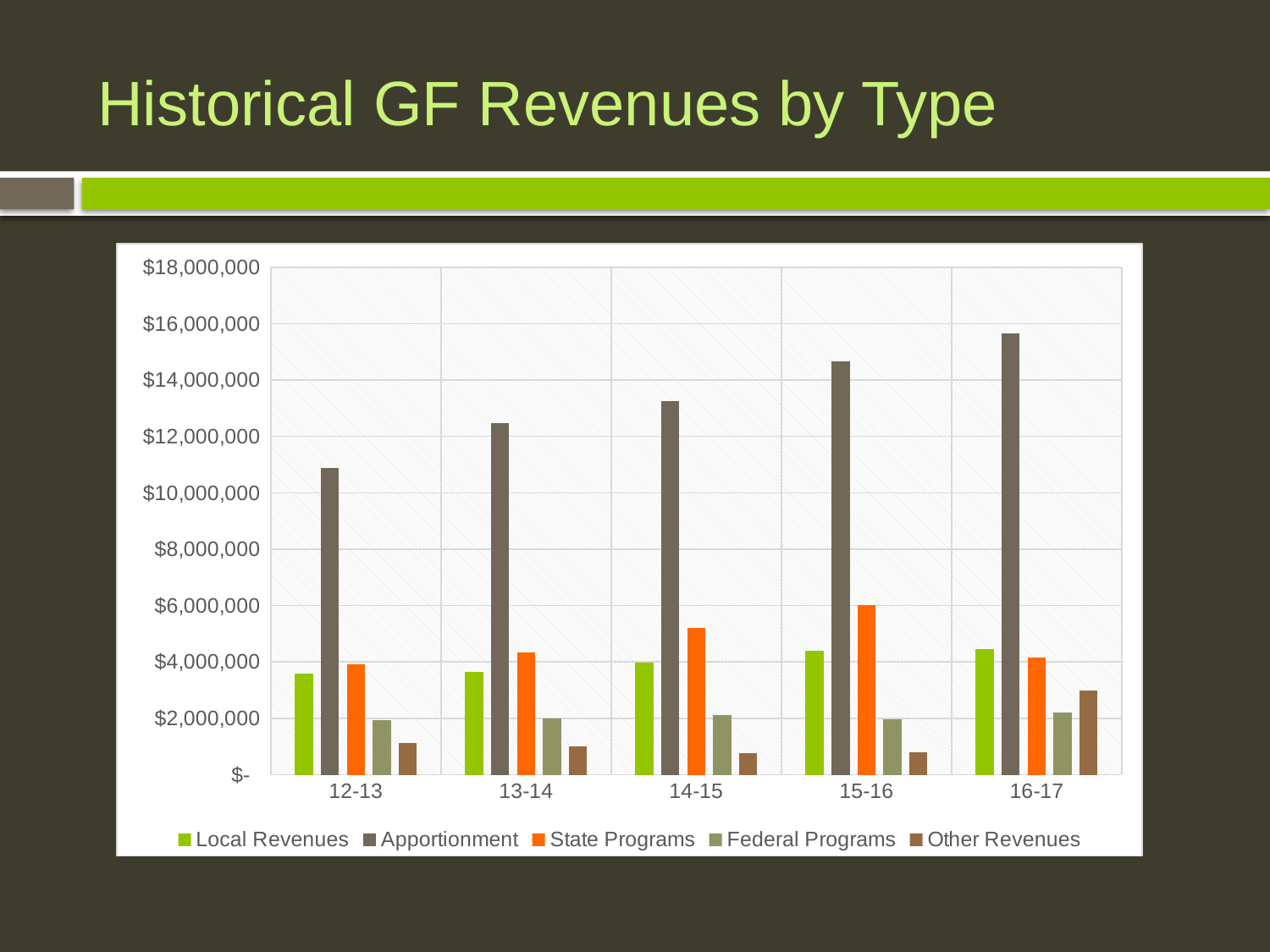

# Historical GF Revenues by Type

### Chart

| Category | Local Revenues | Apportionment | State Programs | Federal Programs | Other Revenues |
|---|---|---|---|---|---|
| 12-13 | 3581415.0 | 10891767.0 | 3911397.0 | 1939260.0 | 1112186.0 |
| 13-14 | 3632490.0 | 12476446.0 | 4346091.0 | 1989186.0 | 1000280.0 |
| 14-15 | 3963058.0 | 13242399.0 | 5205687.0 | 2111808.0 | 751572.0 |
| 15-16 | 4383510.0 | 14659853.0 | 6008004.0 | 1962388.0 | 789666.0 |
| 16-17 | 4471041.0 | 15665473.0 | 4164587.0 | 2214213.0 | 2977530.0 |